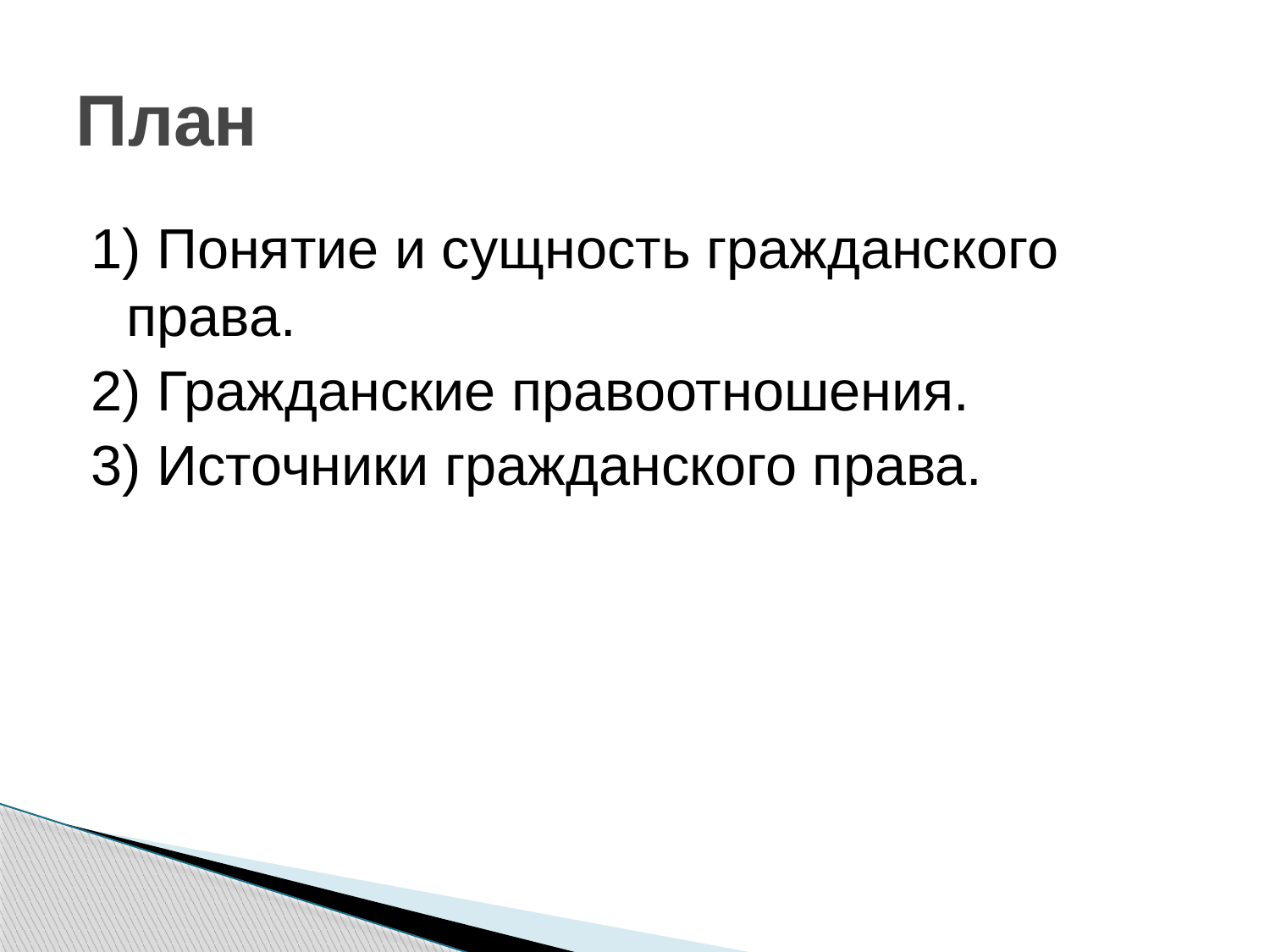

# План
1) Понятие и сущность гражданского права.
2) Гражданские правоотношения.
3) Источники гражданского права.